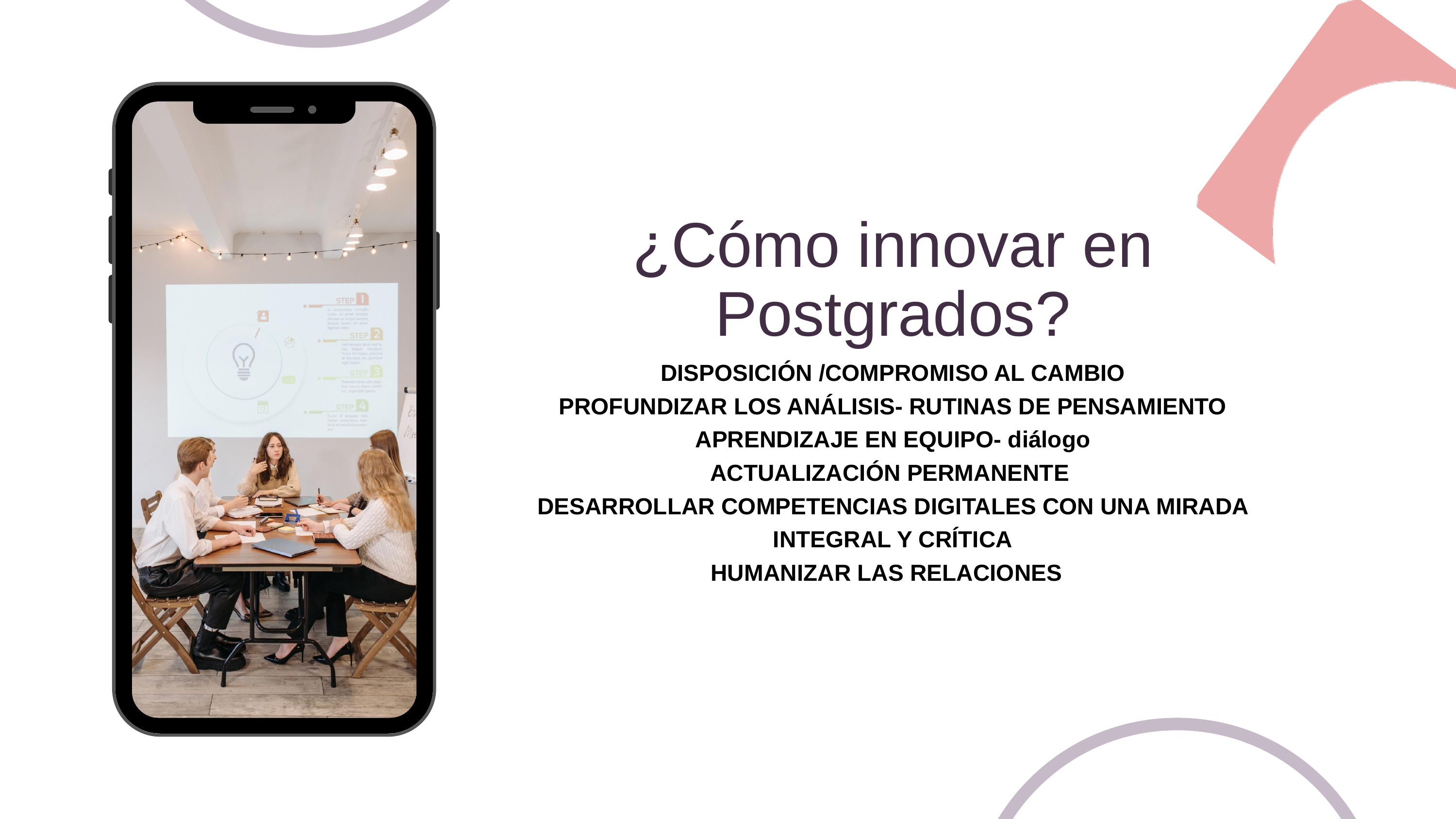

¿Cómo innovar en Postgrados?
DISPOSICIÓN /COMPROMISO AL CAMBIO
PROFUNDIZAR LOS ANÁLISIS- RUTINAS DE PENSAMIENTO
APRENDIZAJE EN EQUIPO- diálogo
ACTUALIZACIÓN PERMANENTE
DESARROLLAR COMPETENCIAS DIGITALES CON UNA MIRADA INTEGRAL Y CRÍTICA
HUMANIZAR LAS RELACIONES